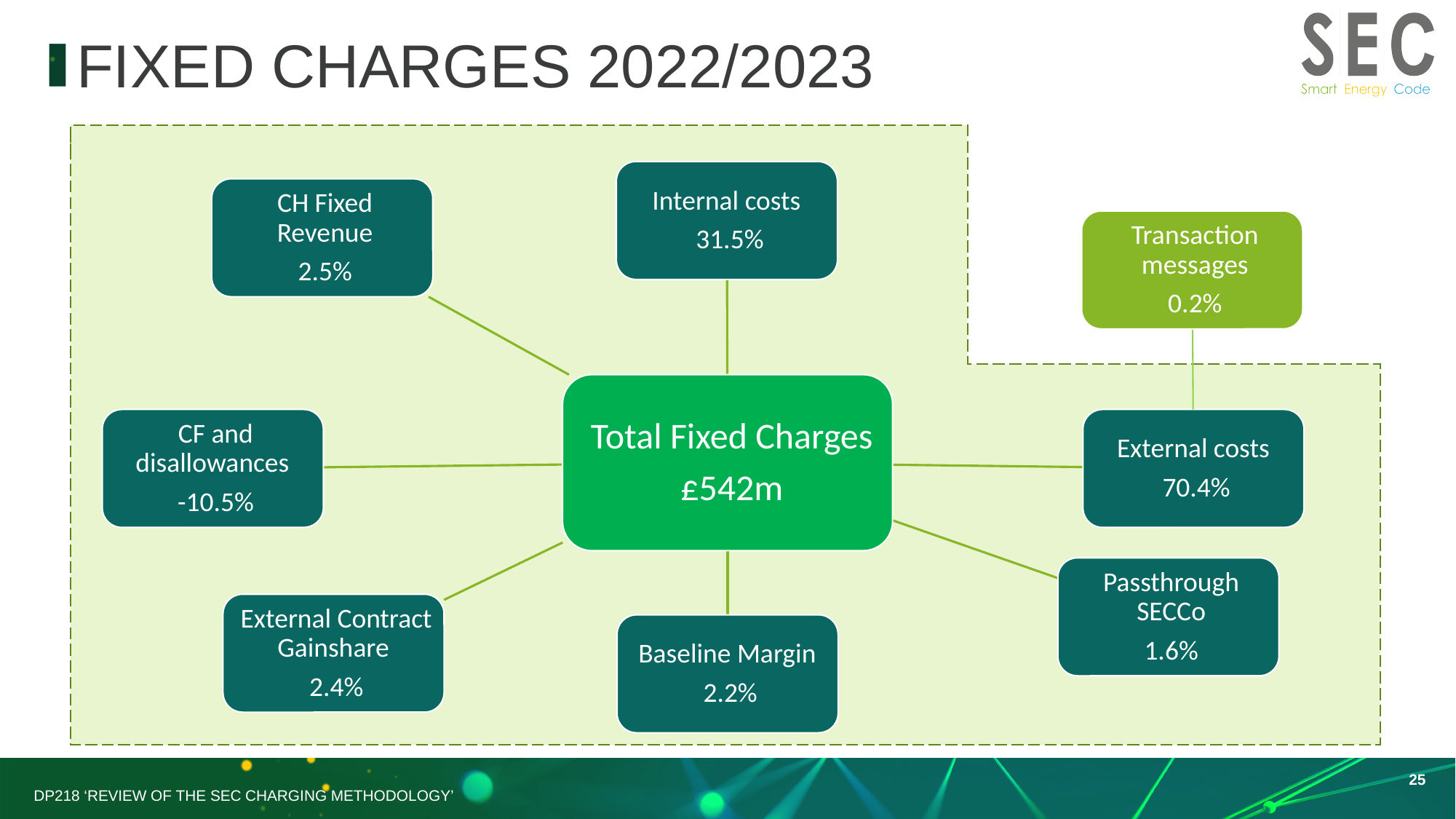

# Fixed Charges 2022/2023

Total Fixed Charges
£542m
Internal costs
31.5%
External costs
70.4%
Transaction messages
0.2%
Passthrough SECCo
1.6%
Baseline Margin
2.2%
External Contract Gainshare
2.4%
CF and disallowances
-10.5%
CH Fixed Revenue
2.5%
25
DP218 ‘Review of the SEC Charging Methodology’